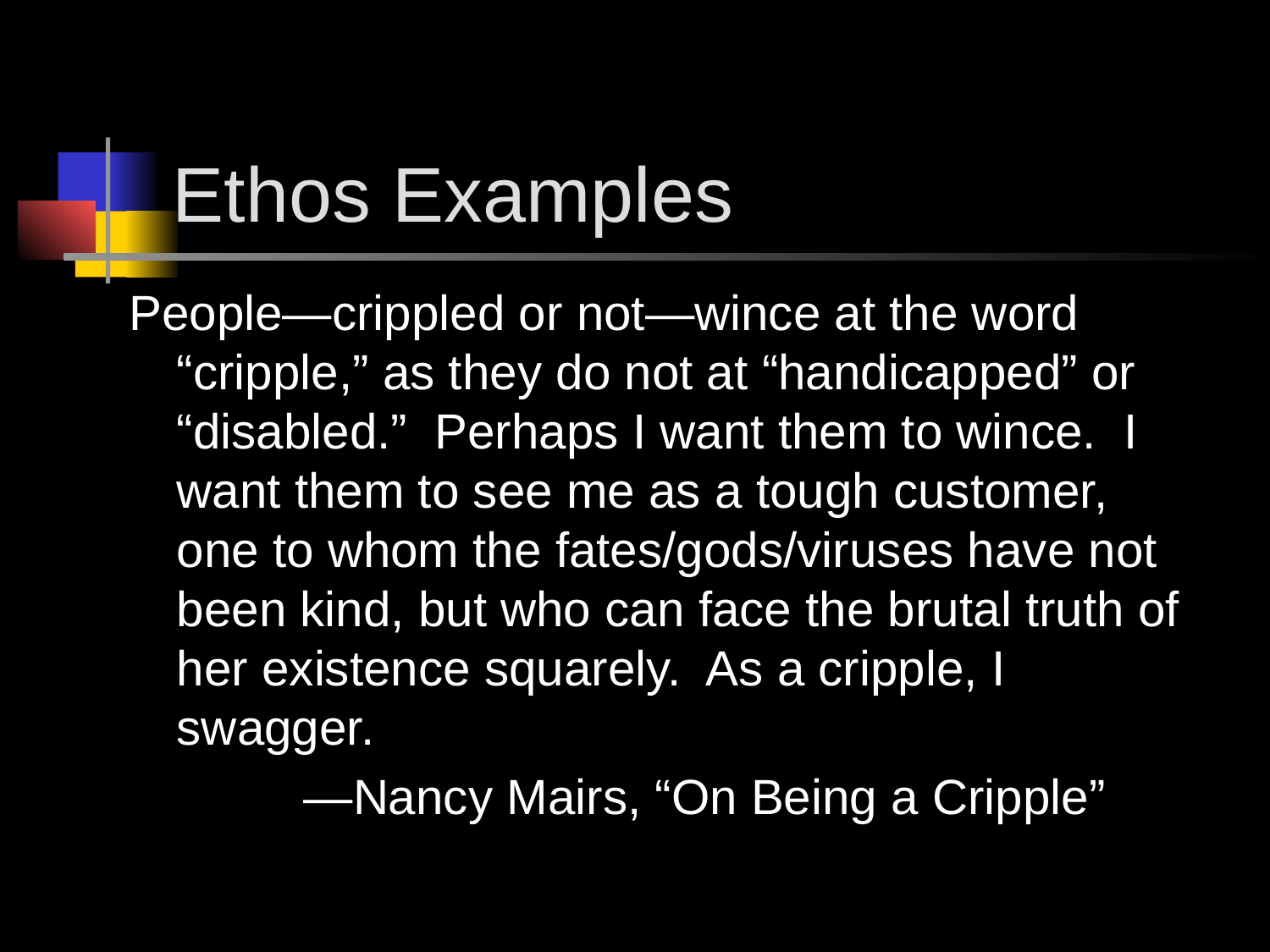

# Ethos Examples
People—crippled or not—wince at the word “cripple,” as they do not at “handicapped” or “disabled.”  Perhaps I want them to wince.  I want them to see me as a tough customer, one to whom the fates/gods/viruses have not been kind, but who can face the brutal truth of her existence squarely.  As a cripple, I swagger.
		—Nancy Mairs, “On Being a Cripple”